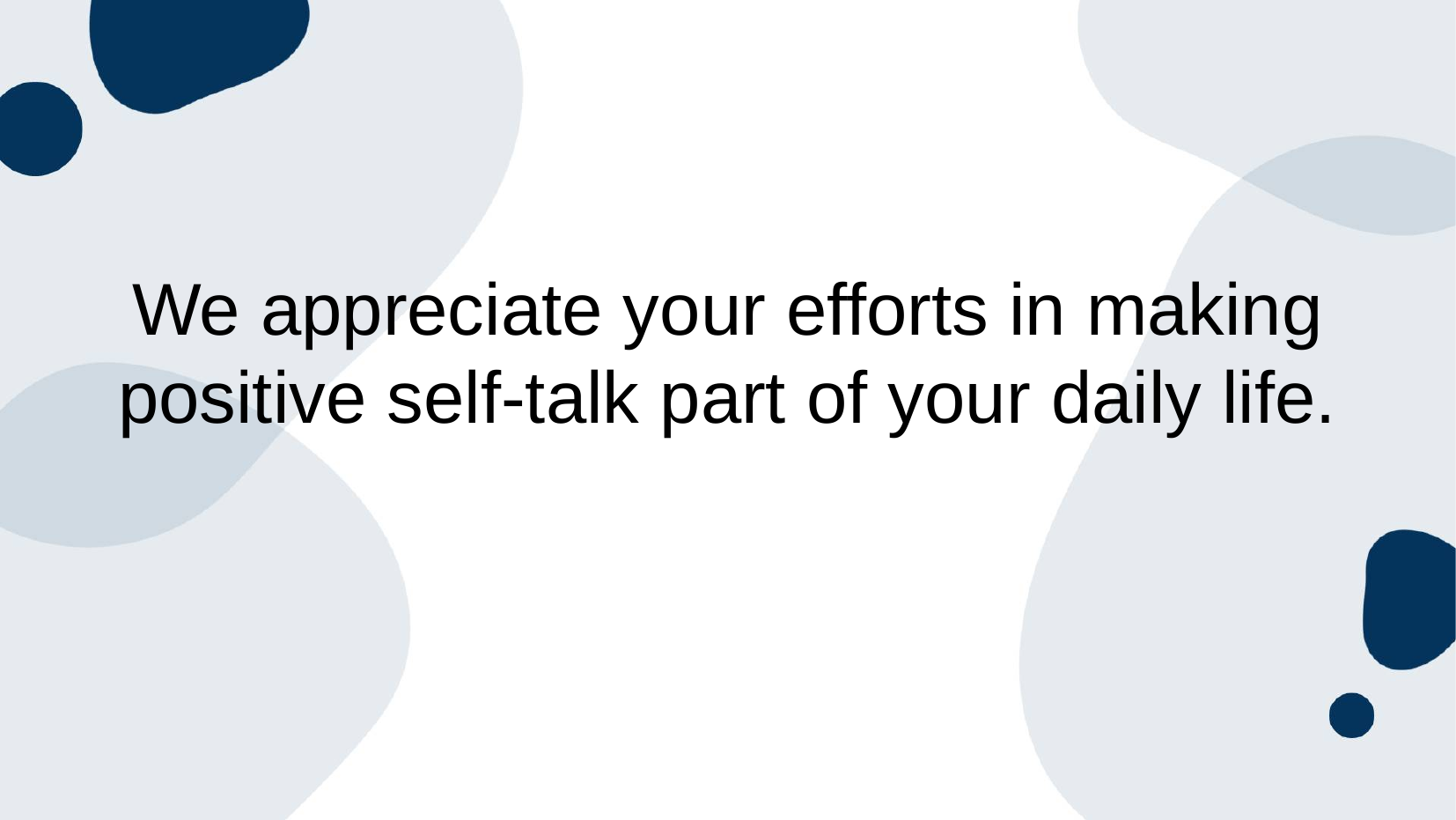

# We appreciate your efforts in making positive self-talk part of your daily life.